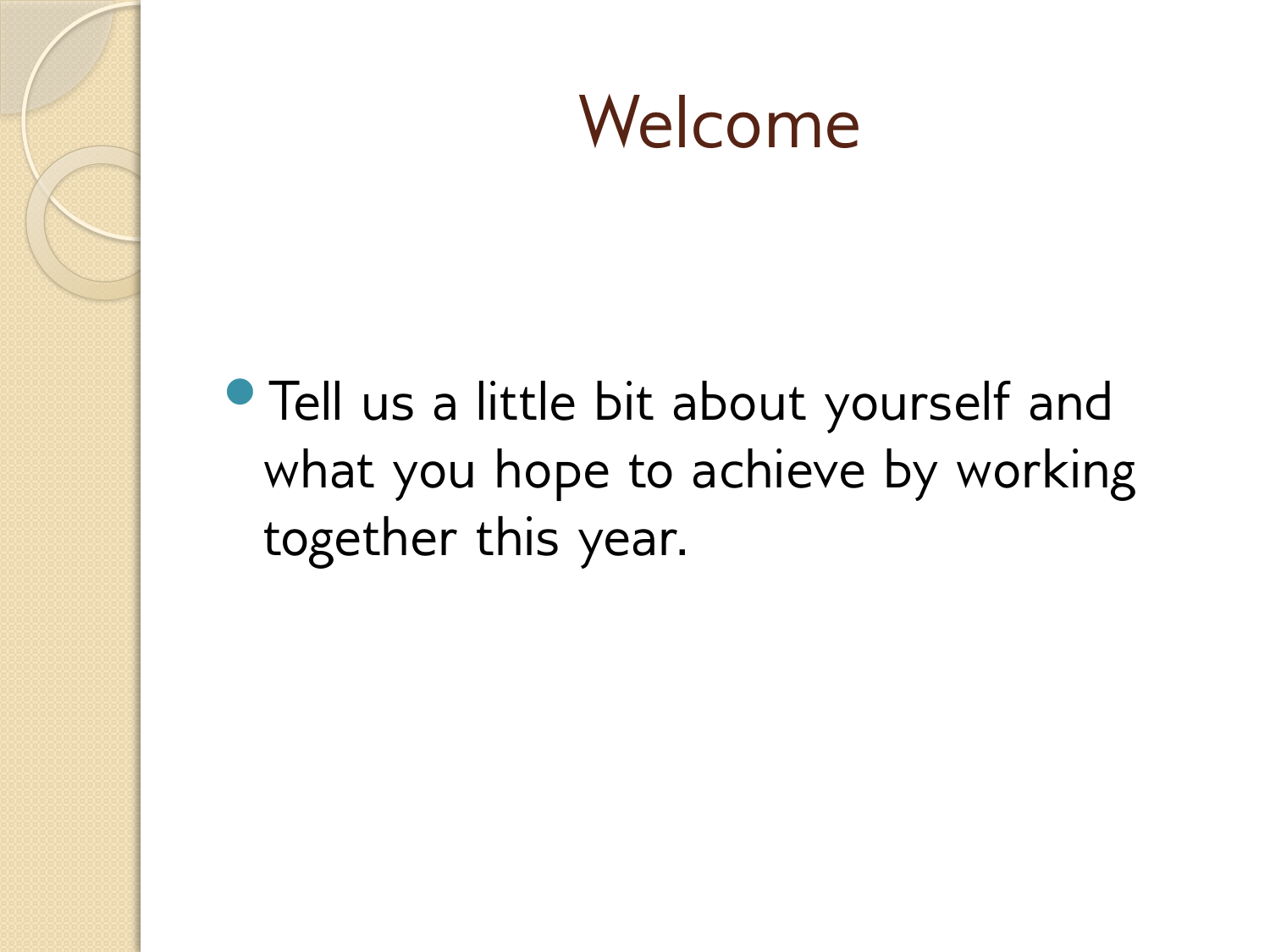

# Welcome

Tell us a little bit about yourself and what you hope to achieve by working together this year.